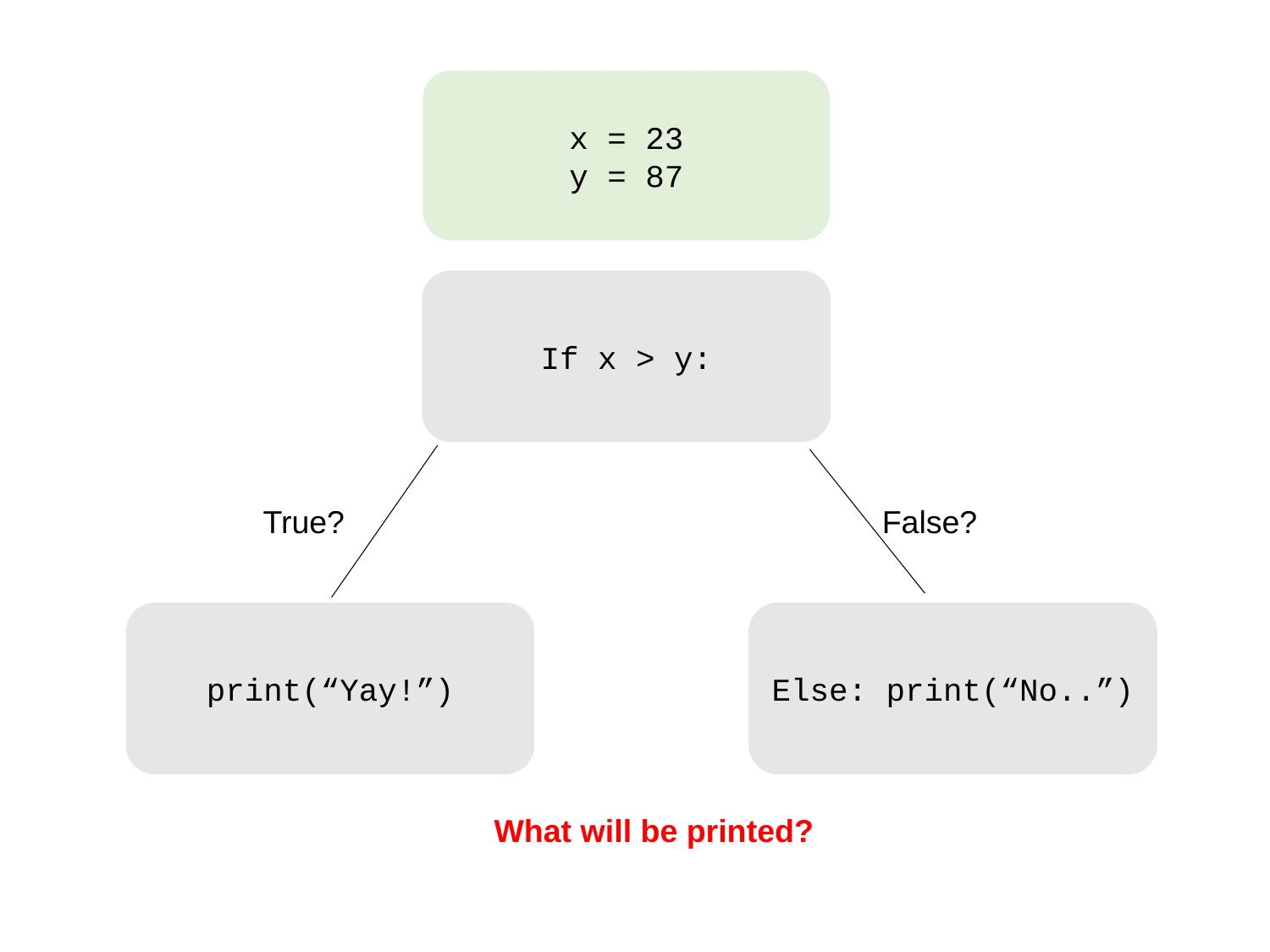

x = 23
y = 87
If x > y:
True?
False?
print(“Yay!”)
Else: print(“No..”)
What will be printed?